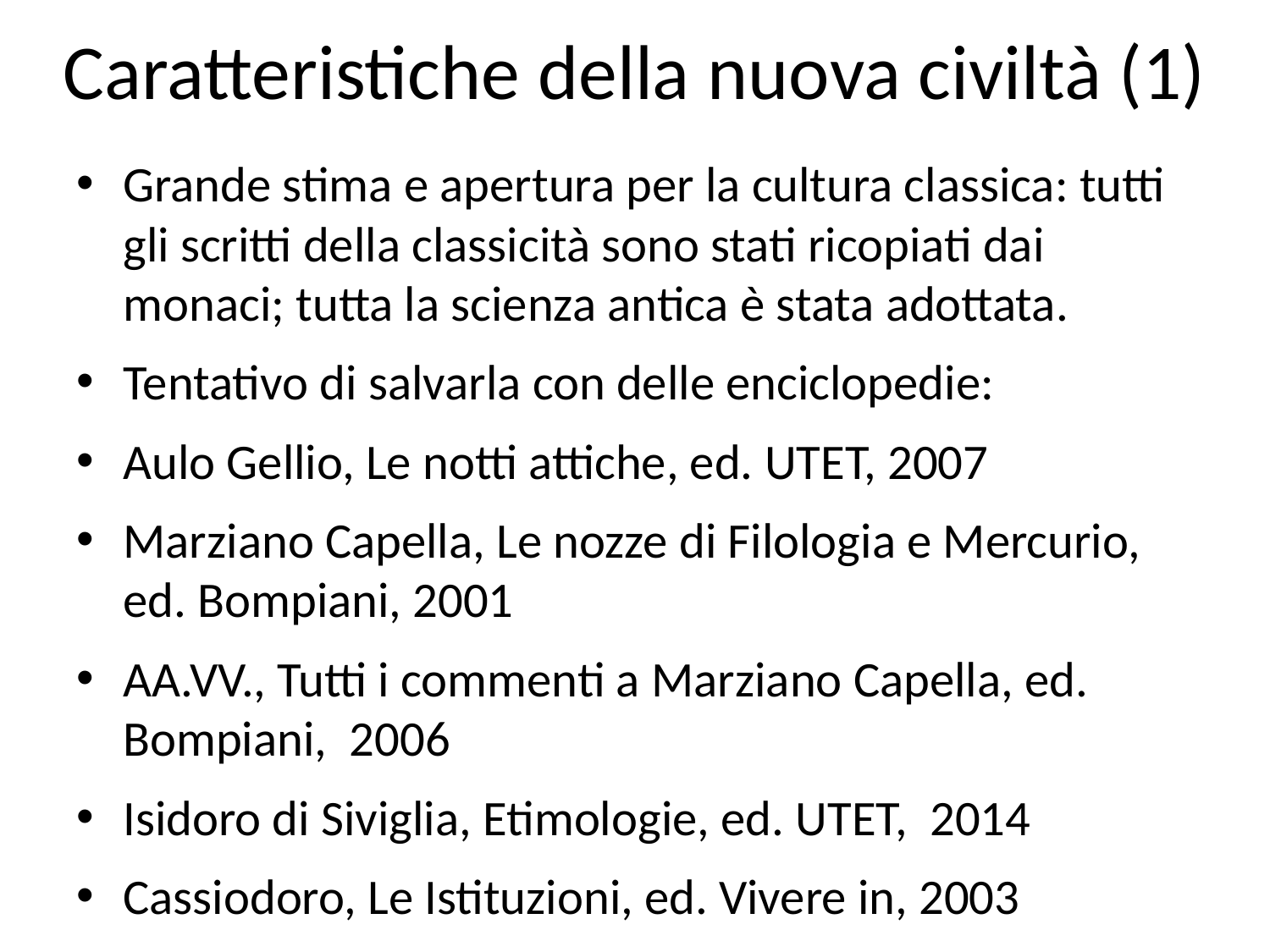

# Caratteristiche della nuova civiltà (1)
Grande stima e apertura per la cultura classica: tutti gli scritti della classicità sono stati ricopiati dai monaci; tutta la scienza antica è stata adottata.
Tentativo di salvarla con delle enciclopedie:
Aulo Gellio, Le notti attiche, ed. UTET, 2007
Marziano Capella, Le nozze di Filologia e Mercurio, ed. Bompiani, 2001
AA.VV., Tutti i commenti a Marziano Capella, ed. Bompiani,  2006
Isidoro di Siviglia, Etimologie, ed. UTET,  2014
Cassiodoro, Le Istituzioni, ed. Vivere in, 2003